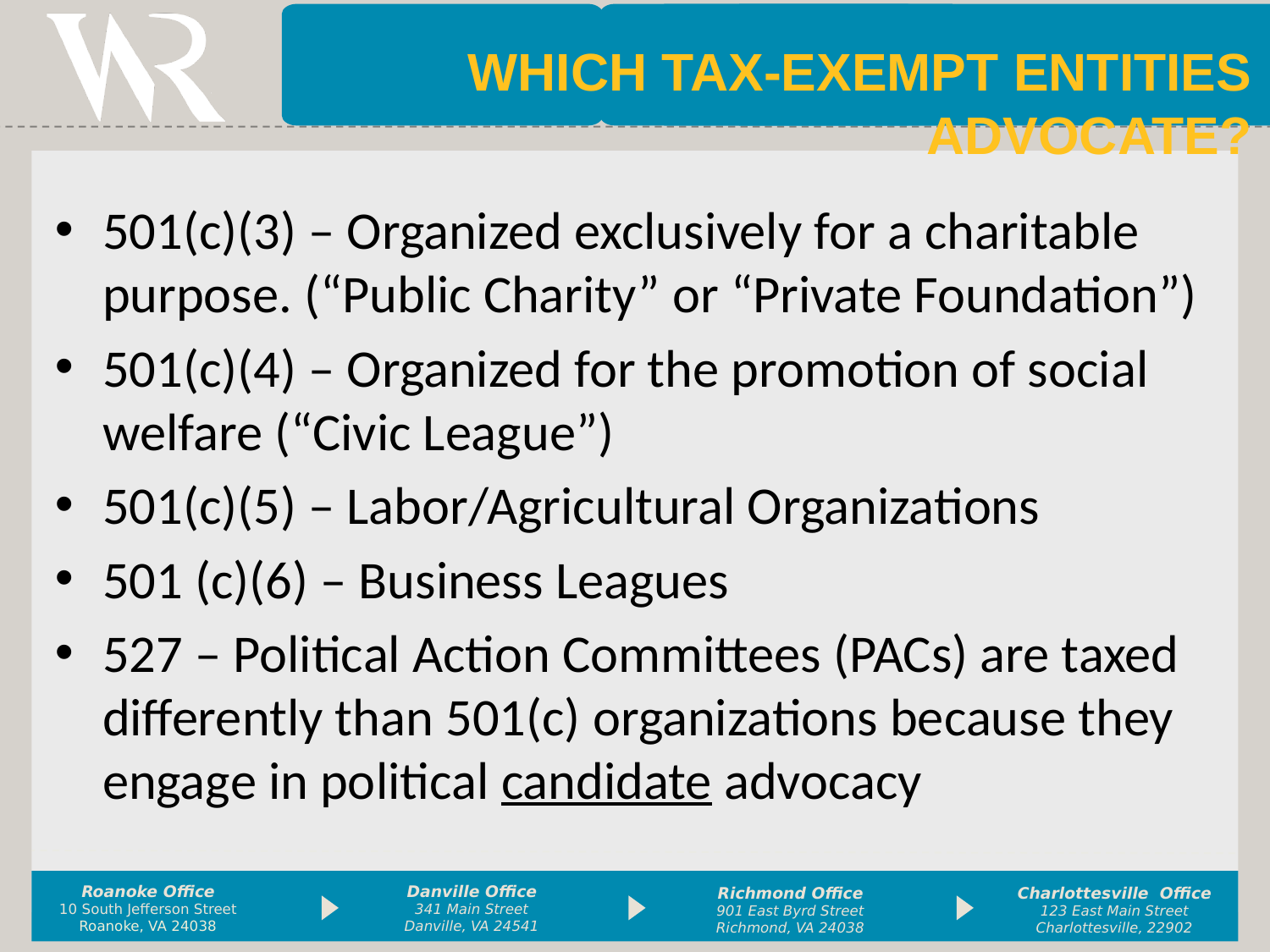

Which Tax-Exempt Entities Advocate?
501(c)(3) – Organized exclusively for a charitable purpose. (“Public Charity” or “Private Foundation”)
501(c)(4) – Organized for the promotion of social welfare (“Civic League”)
501(c)(5) – Labor/Agricultural Organizations
501 (c)(6) – Business Leagues
527 – Political Action Committees (PACs) are taxed differently than 501(c) organizations because they engage in political candidate advocacy